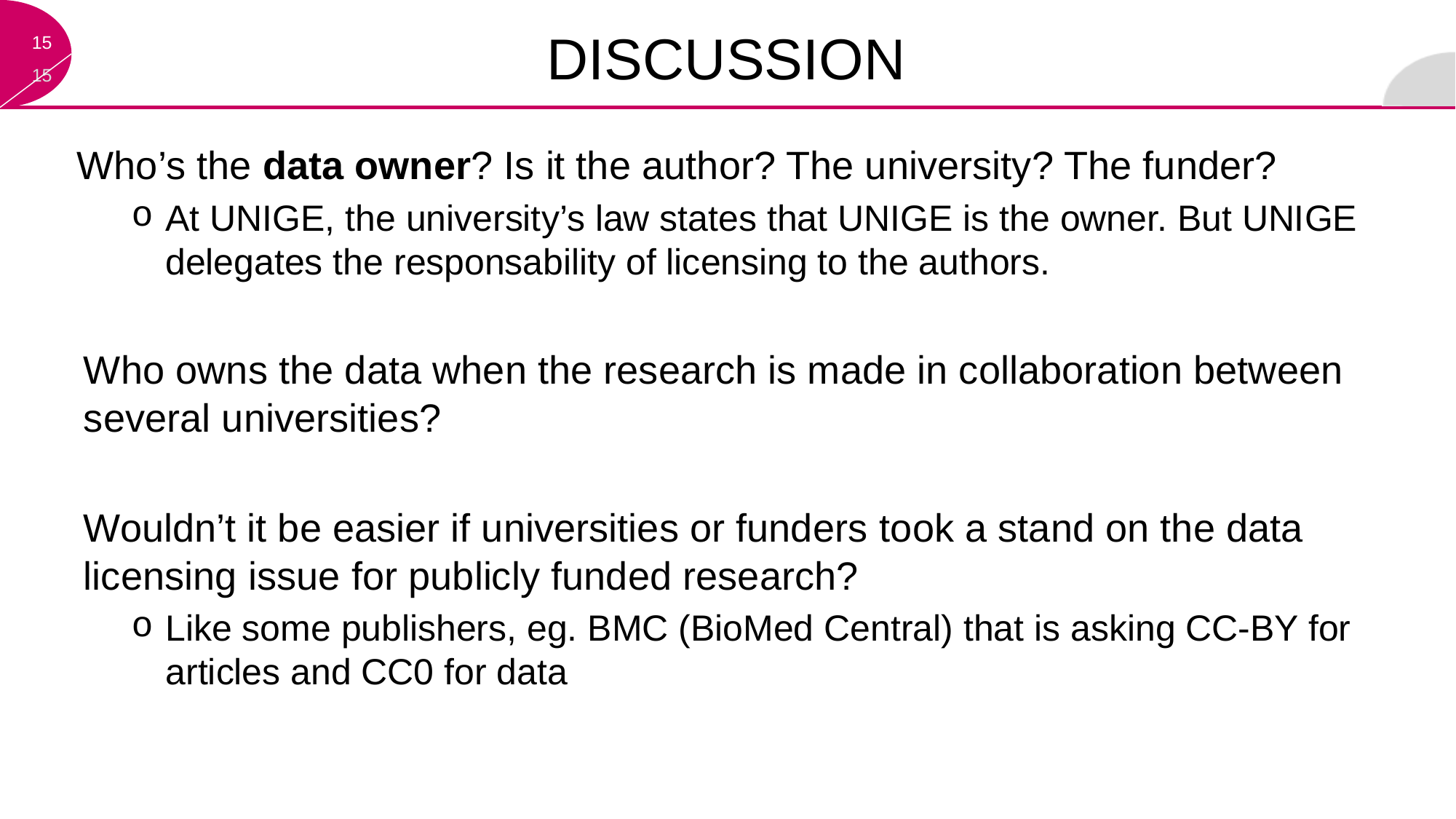

# Discussion
Who’s the data owner? Is it the author? The university? The funder?
At UNIGE, the university’s law states that UNIGE is the owner. But UNIGE delegates the responsability of licensing to the authors.

Who owns the data when the research is made in collaboration between several universities?

Wouldn’t it be easier if universities or funders took a stand on the data licensing issue for publicly funded research?
Like some publishers, eg. BMC (BioMed Central) that is asking CC-BY for articles and CC0 for data